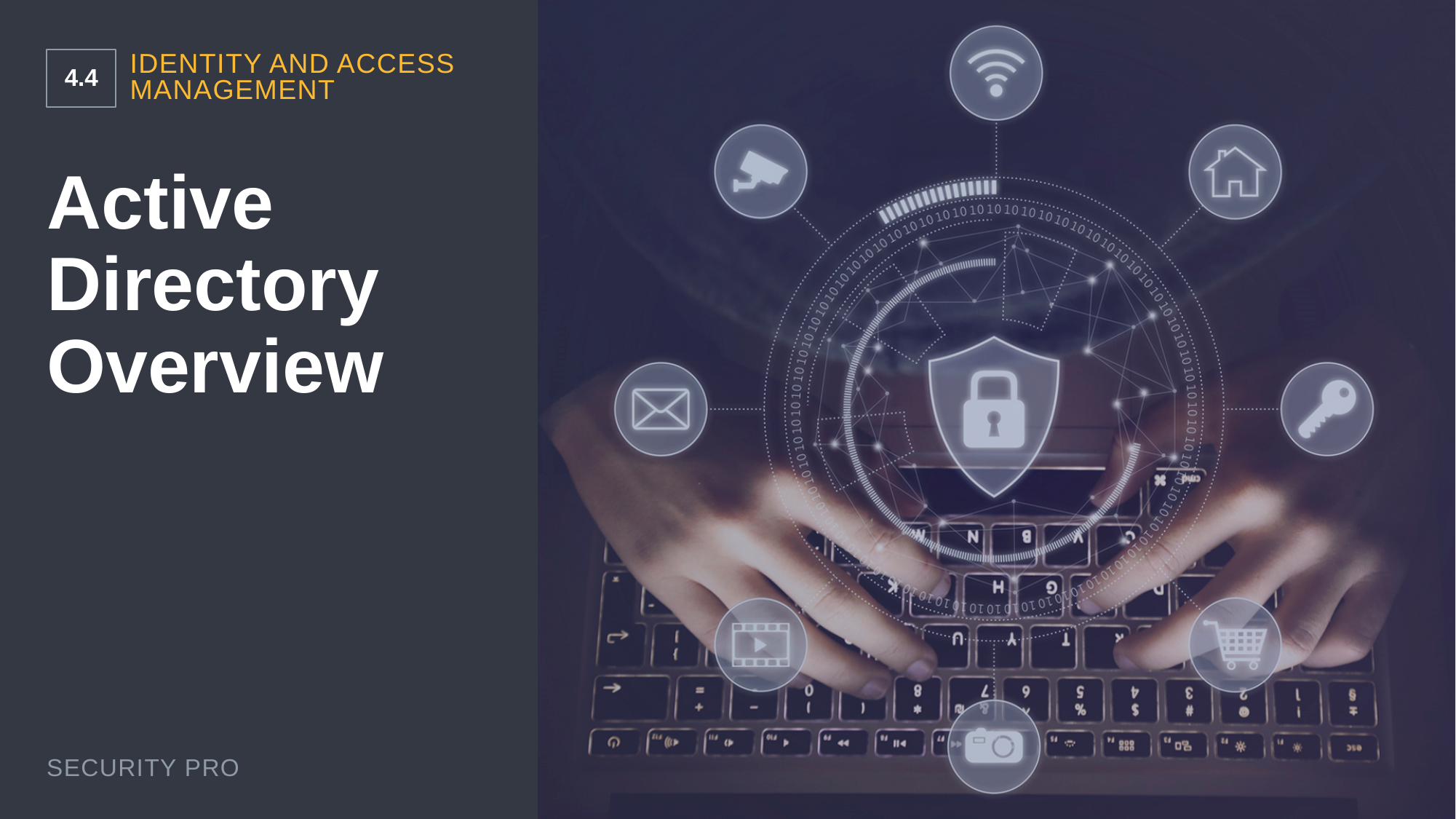

4.4
Identity and Access Management
# Active Directory Overview
Security Pro